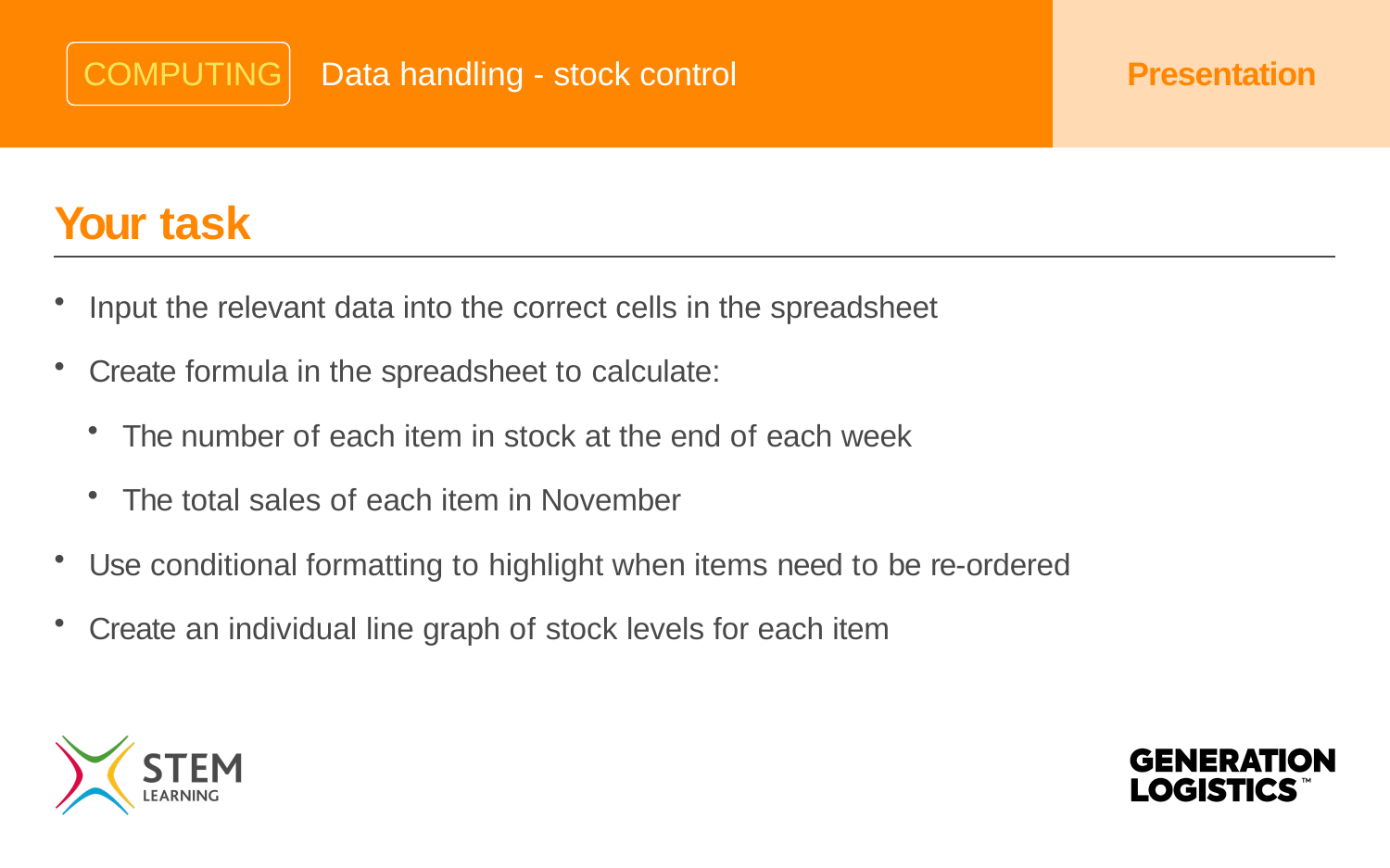

# COMPUTING
Data handling - stock control
Presentation
Your task

Input the relevant data into the correct cells in the spreadsheet
Create formula in the spreadsheet to calculate:
The number of each item in stock at the end of each week
The total sales of each item in November
Use conditional formatting to highlight when items need to be re-ordered
Create an individual line graph of stock levels for each item